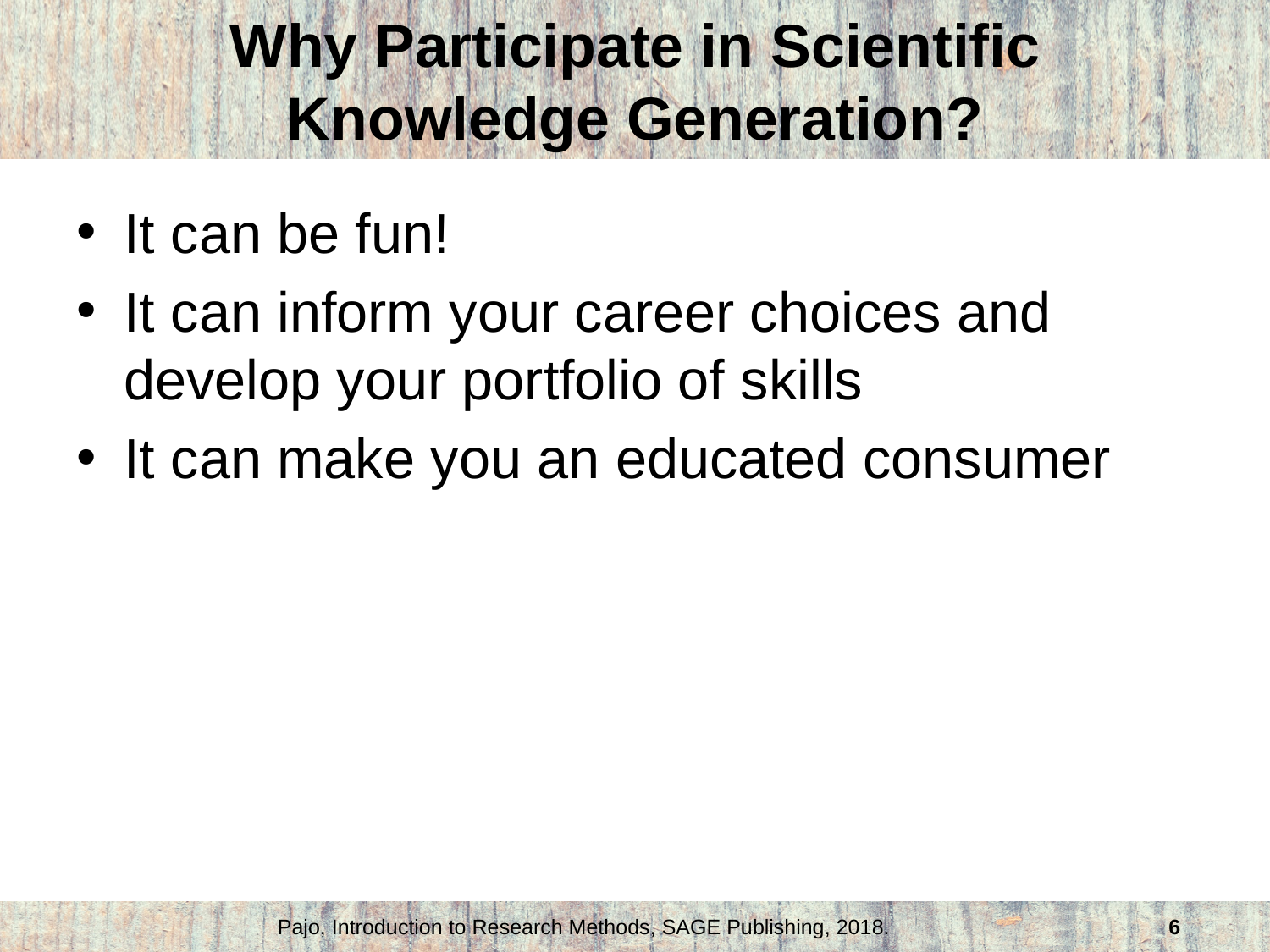

# Why Participate in Scientific Knowledge Generation?
It can be fun!
It can inform your career choices and develop your portfolio of skills
It can make you an educated consumer

Pajo, Introduction to Research Methods, SAGE Publishing, 2018.
6